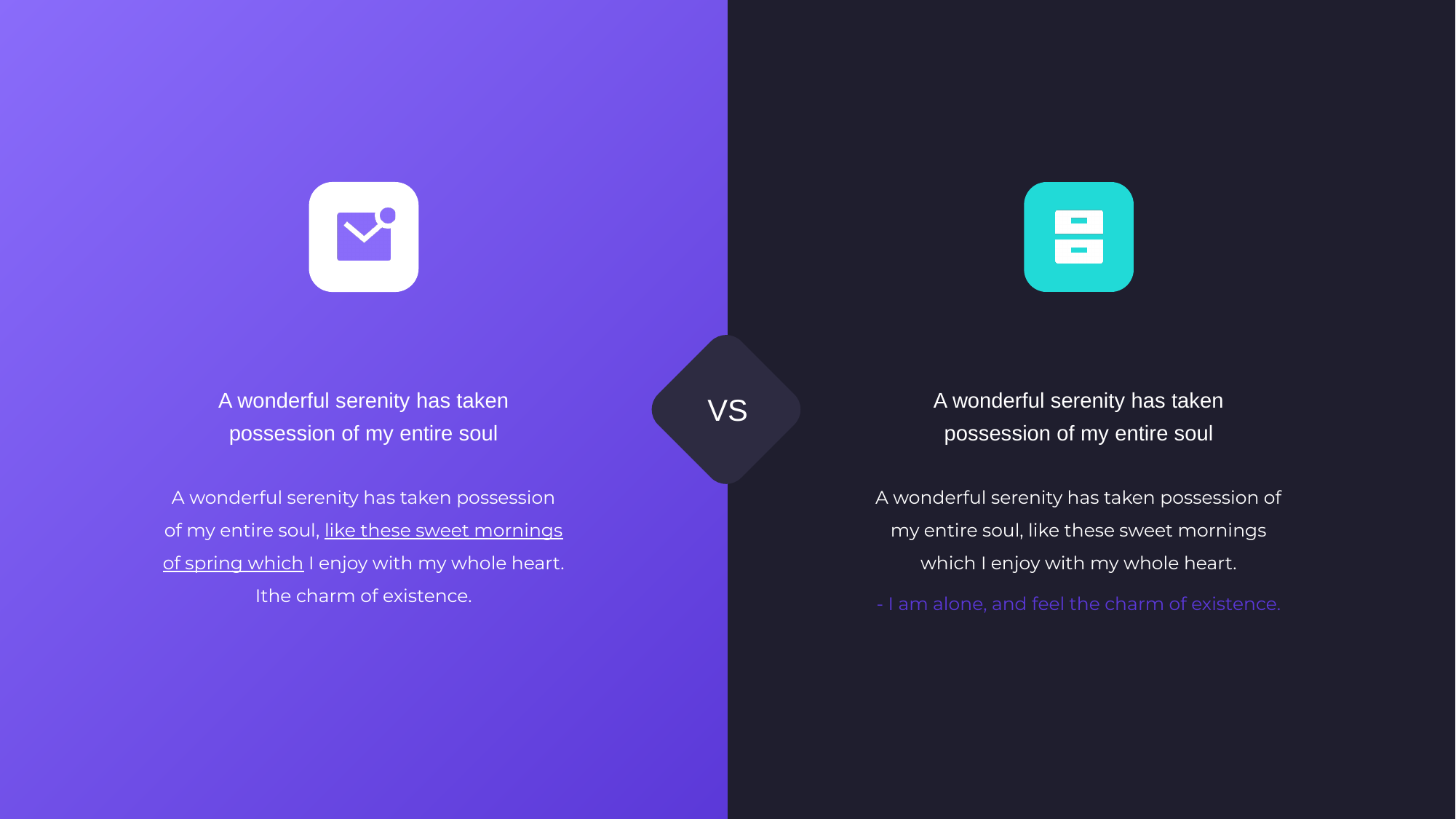

A wonderful serenity has taken possession of my entire soul
A wonderful serenity has taken possession of my entire soul
VS
A wonderful serenity has taken possession of my entire soul, like these sweet mornings of spring which I enjoy with my whole heart. Ithe charm of existence.
A wonderful serenity has taken possession of my entire soul, like these sweet mornings which I enjoy with my whole heart.
- I am alone, and feel the charm of existence.